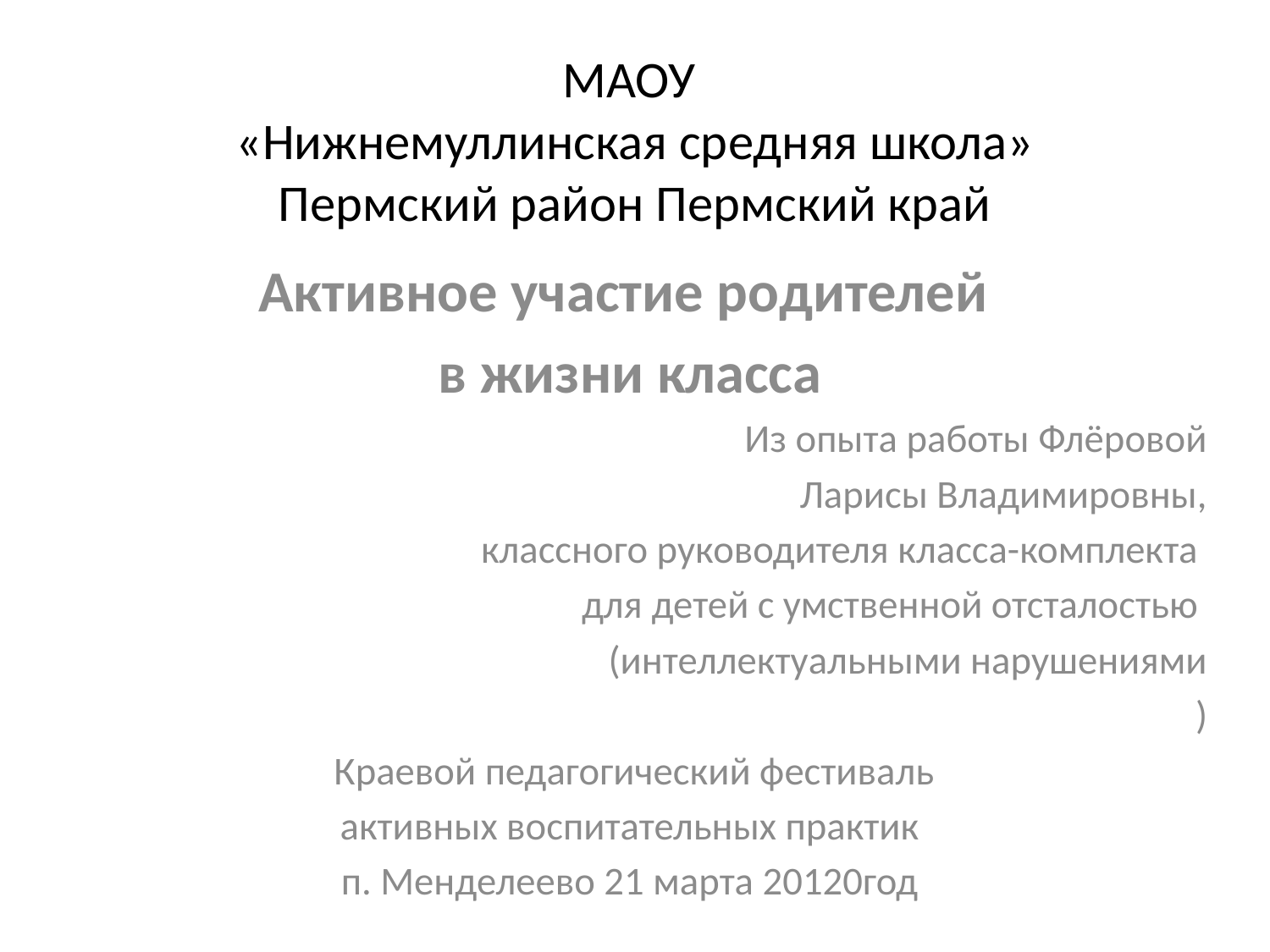

# МАОУ «Нижнемуллинская средняя школа» Пермский район Пермский край
Активное участие родителей
в жизни класса
Из опыта работы Флёровой
 Ларисы Владимировны,
 классного руководителя класса-комплекта
для детей с умственной отсталостью
(интеллектуальными нарушениями
)
  Краевой педагогический фестиваль
активных воспитательных практик
п. Менделеево 21 марта 20120год